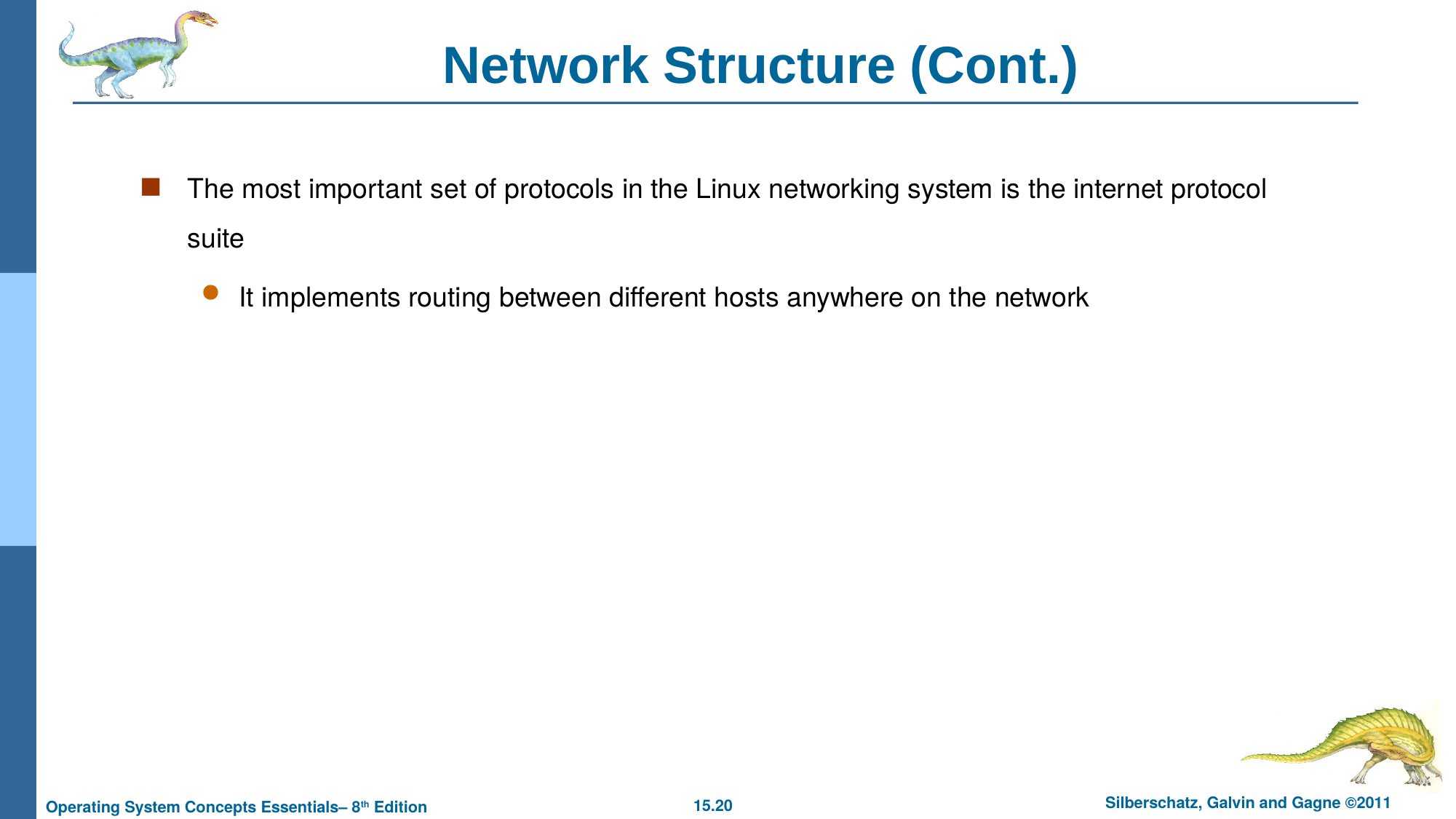

# Network Structure (Cont.)
The most important set of protocols in the Linux networking system is the internet protocol suite
It implements routing between different hosts anywhere on the network